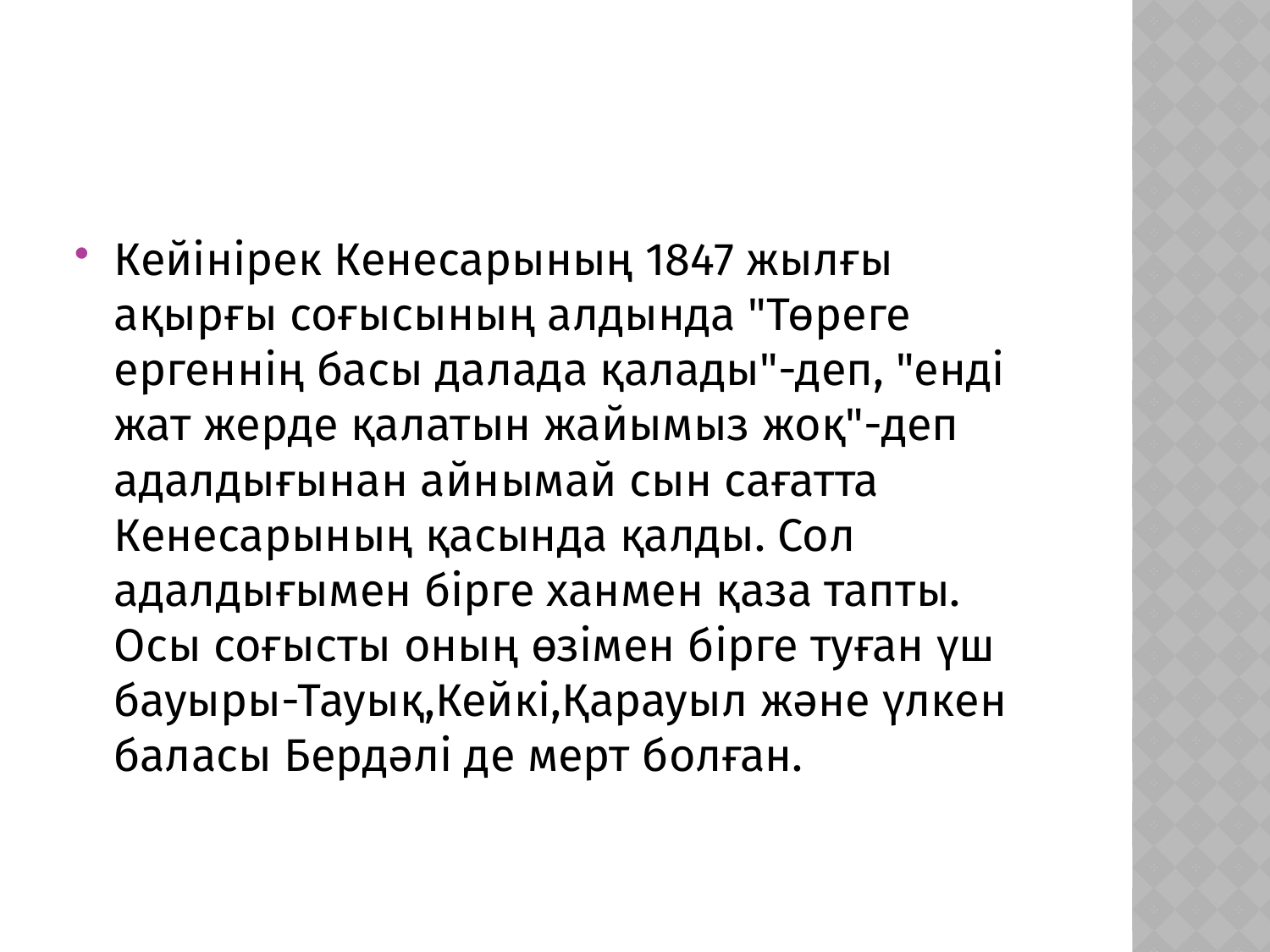

Кейінірек Кенесарының 1847 жылғы ақырғы соғысының алдында "Төреге ергеннің басы далада қалады"-деп, "енді жат жерде қалатын жайымыз жоқ"-деп адалдығынан айнымай сын сағатта Кенесарының қасында қалды. Сол адалдығымен бірге ханмен қаза тапты. Осы соғысты оның өзімен бірге туған үш бауыры-Тауық,Кейкі,Қарауыл және үлкен баласы Бердәлі де мерт болған.